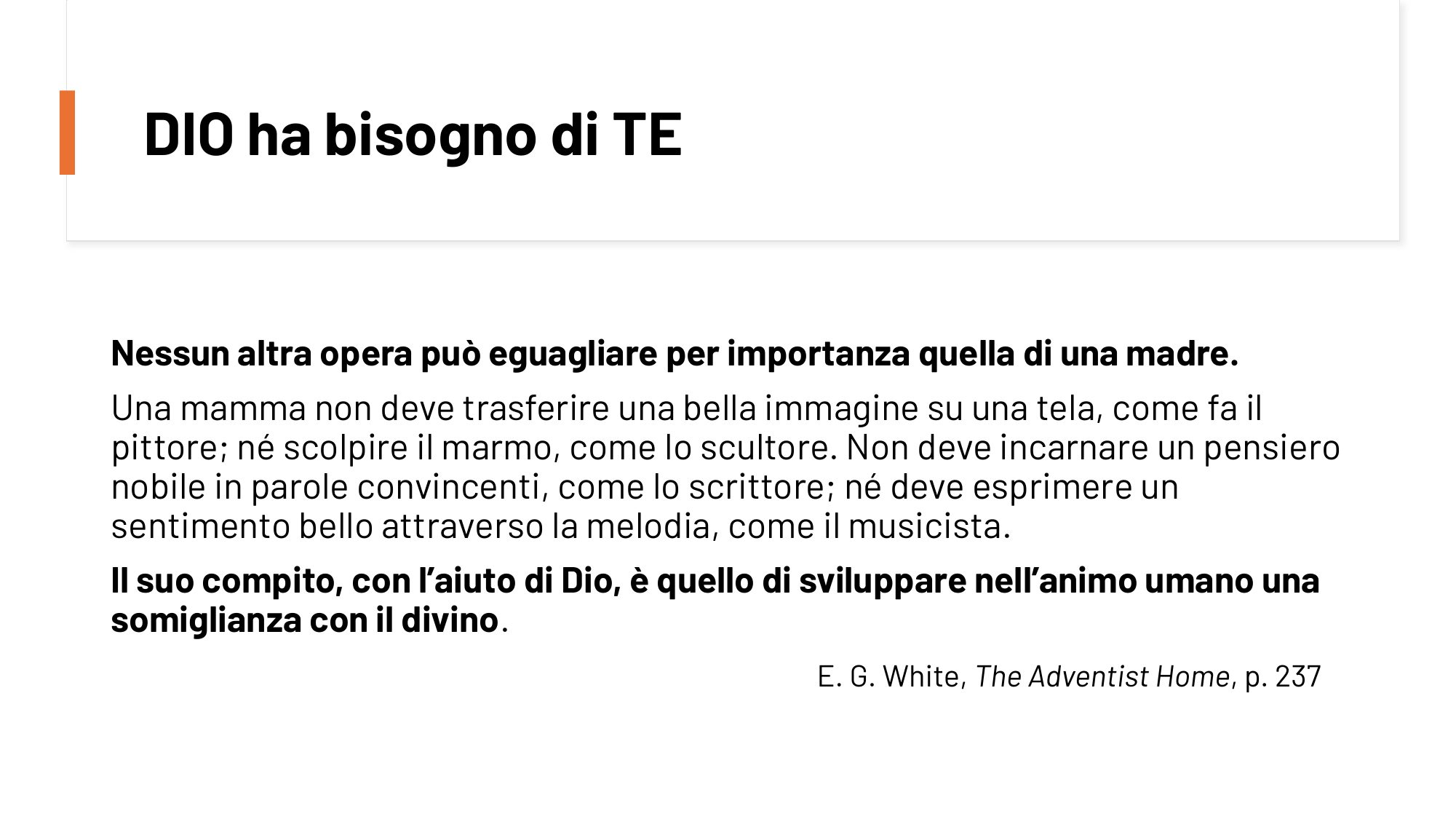

# DIO ha bisogno di TE

Nessun altra opera può eguagliare per importanza quella di una madre.
Una mamma non deve trasferire una bella immagine su una tela, come fa il pittore; né scolpire il marmo, come lo scultore. Non deve incarnare un pensiero nobile in parole convincenti, come lo scrittore; né deve esprimere un sentimento bello attraverso la melodia, come il musicista.
Il suo compito, con l’aiuto di Dio, è quello di sviluppare nell’animo umano una somiglianza con il divino.
				                                     E. G. White, The Adventist Home, p. 237